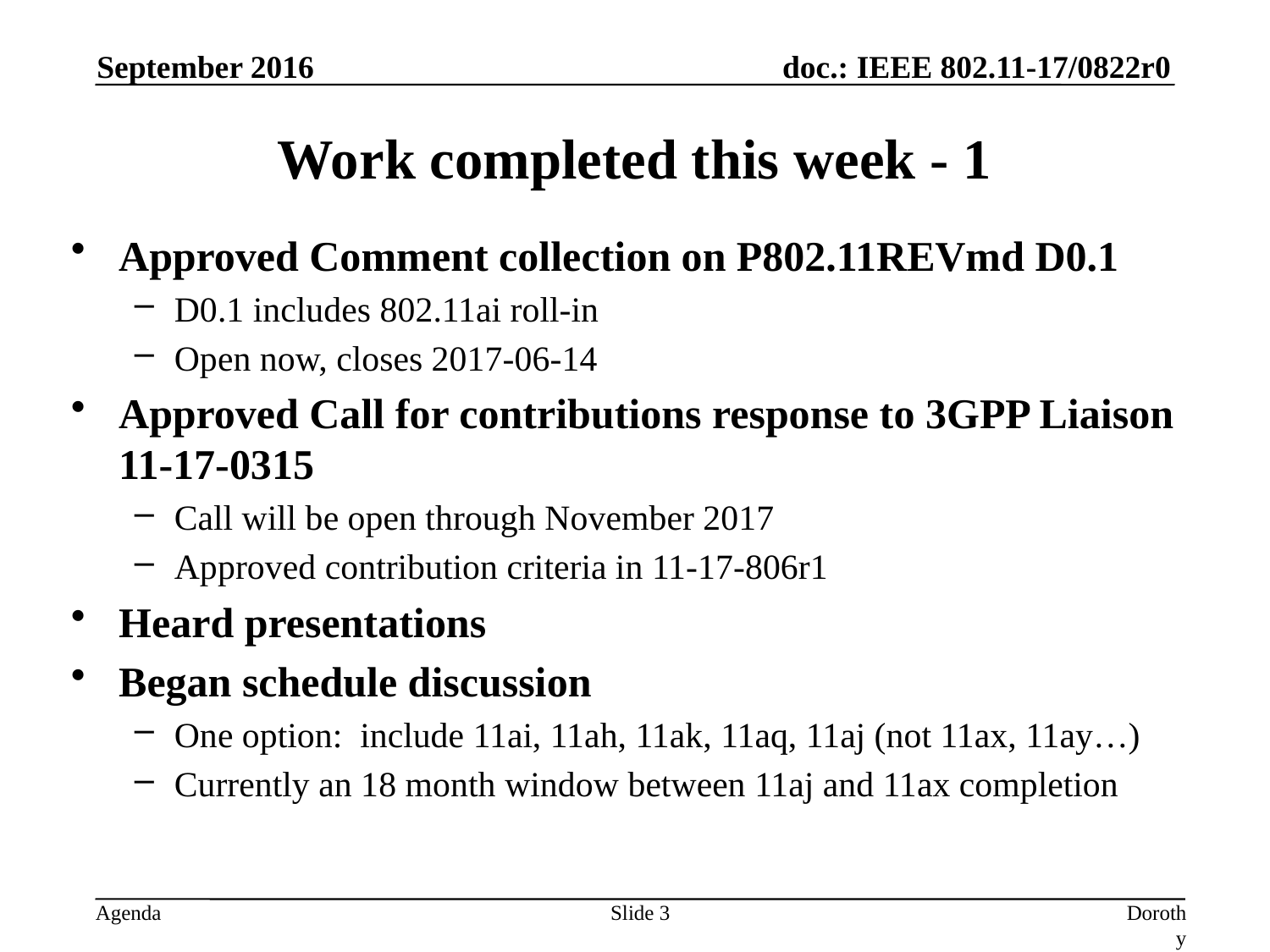

September 2016
# Work completed this week - 1
Approved Comment collection on P802.11REVmd D0.1
D0.1 includes 802.11ai roll-in
Open now, closes 2017-06-14
Approved Call for contributions response to 3GPP Liaison 11-17-0315
Call will be open through November 2017
Approved contribution criteria in 11-17-806r1
Heard presentations
Began schedule discussion
One option:  include 11ai, 11ah, 11ak, 11aq, 11aj (not 11ax, 11ay…)
Currently an 18 month window between 11aj and 11ax completion
Slide 3
Dorothy Stanley, HP Enterprise